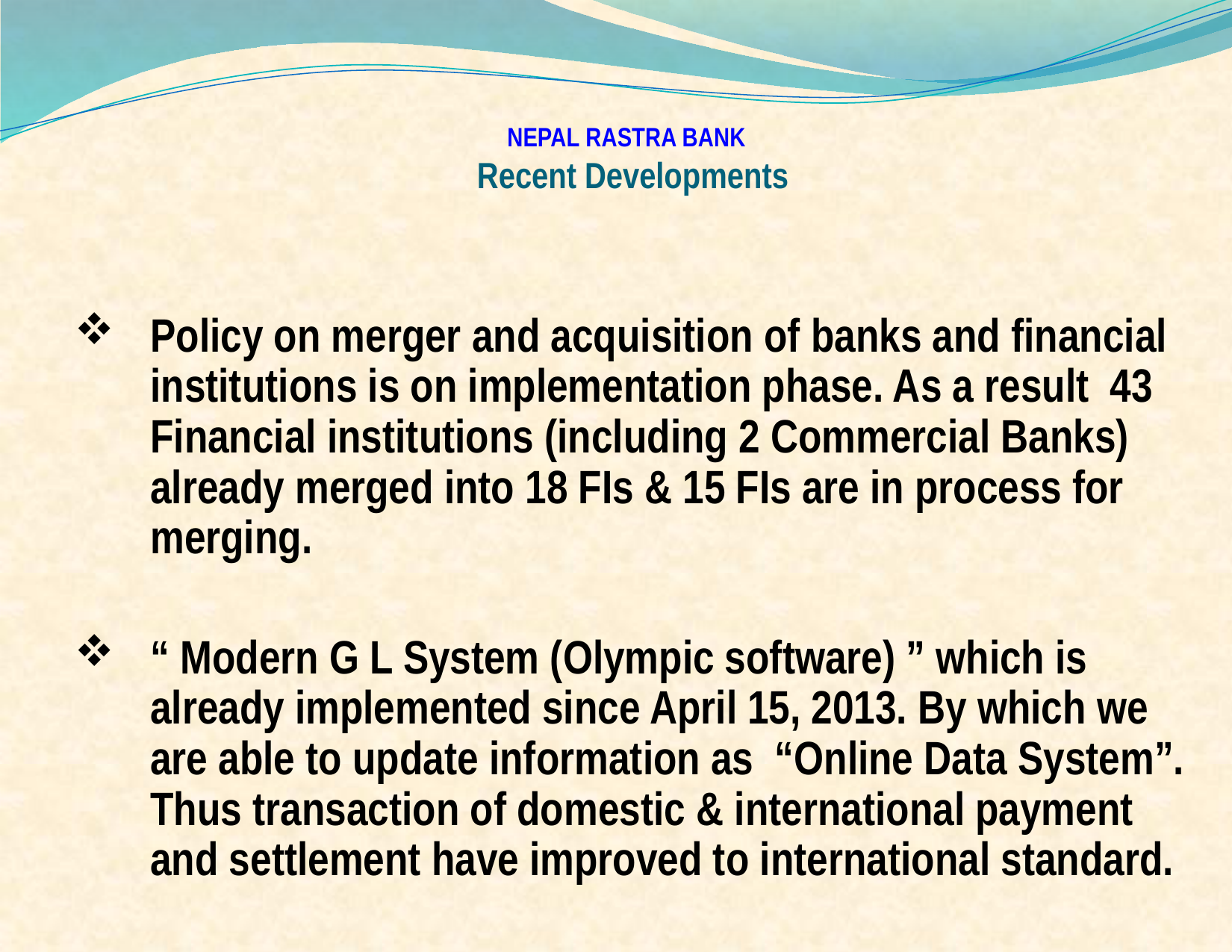

# NEPAL RASTRA BANK Recent Developments

Policy on merger and acquisition of banks and financial institutions is on implementation phase. As a result  43 Financial institutions (including 2 Commercial Banks) already merged into 18 FIs & 15 FIs are in process for merging.

“ Modern G L System (Olympic software) ” which is already implemented since April 15, 2013. By which we are able to update information as  “Online Data System”. Thus transaction of domestic & international payment and settlement have improved to international standard.